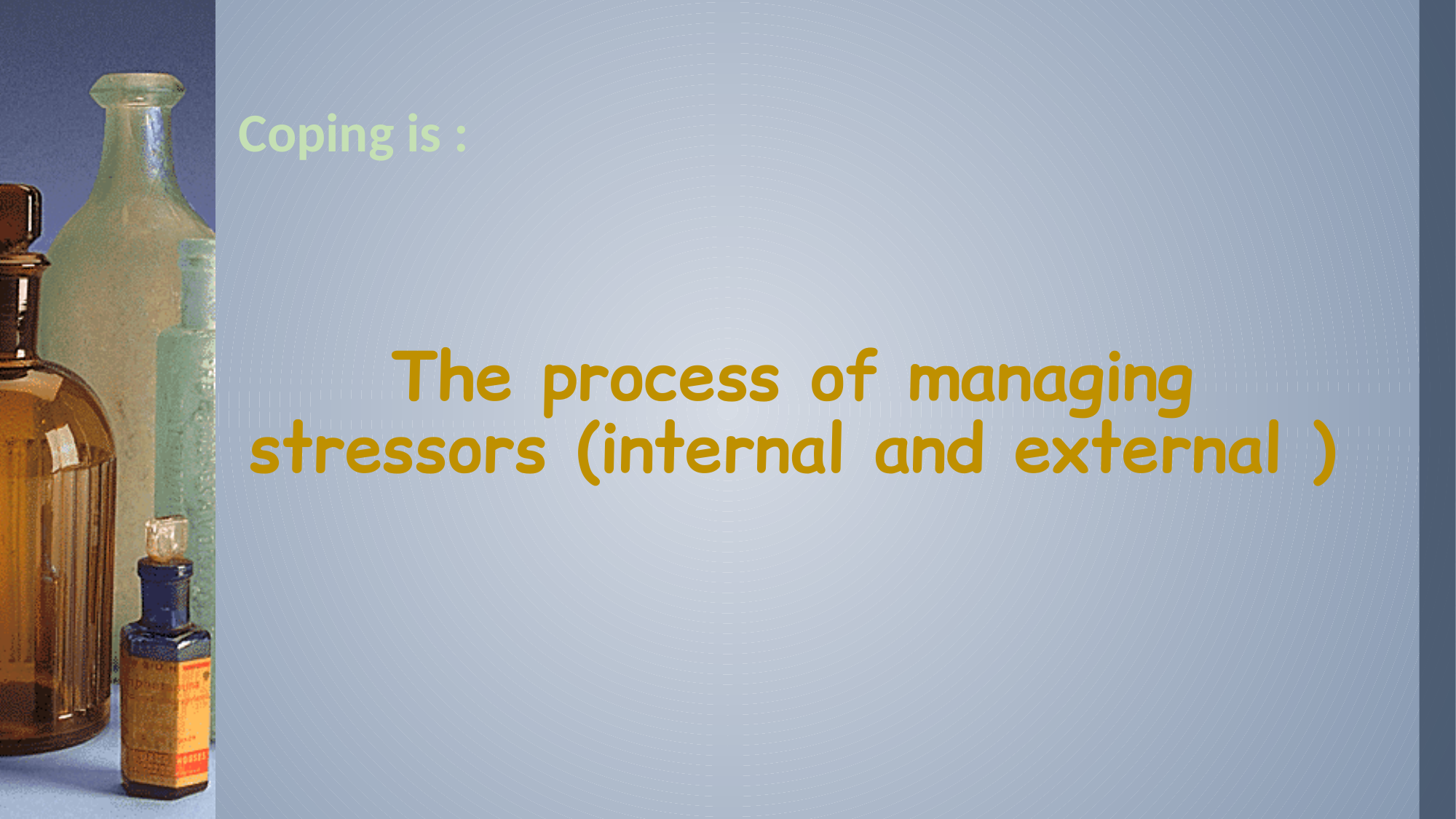

# Coping is :
The process of managing stressors (internal and external )